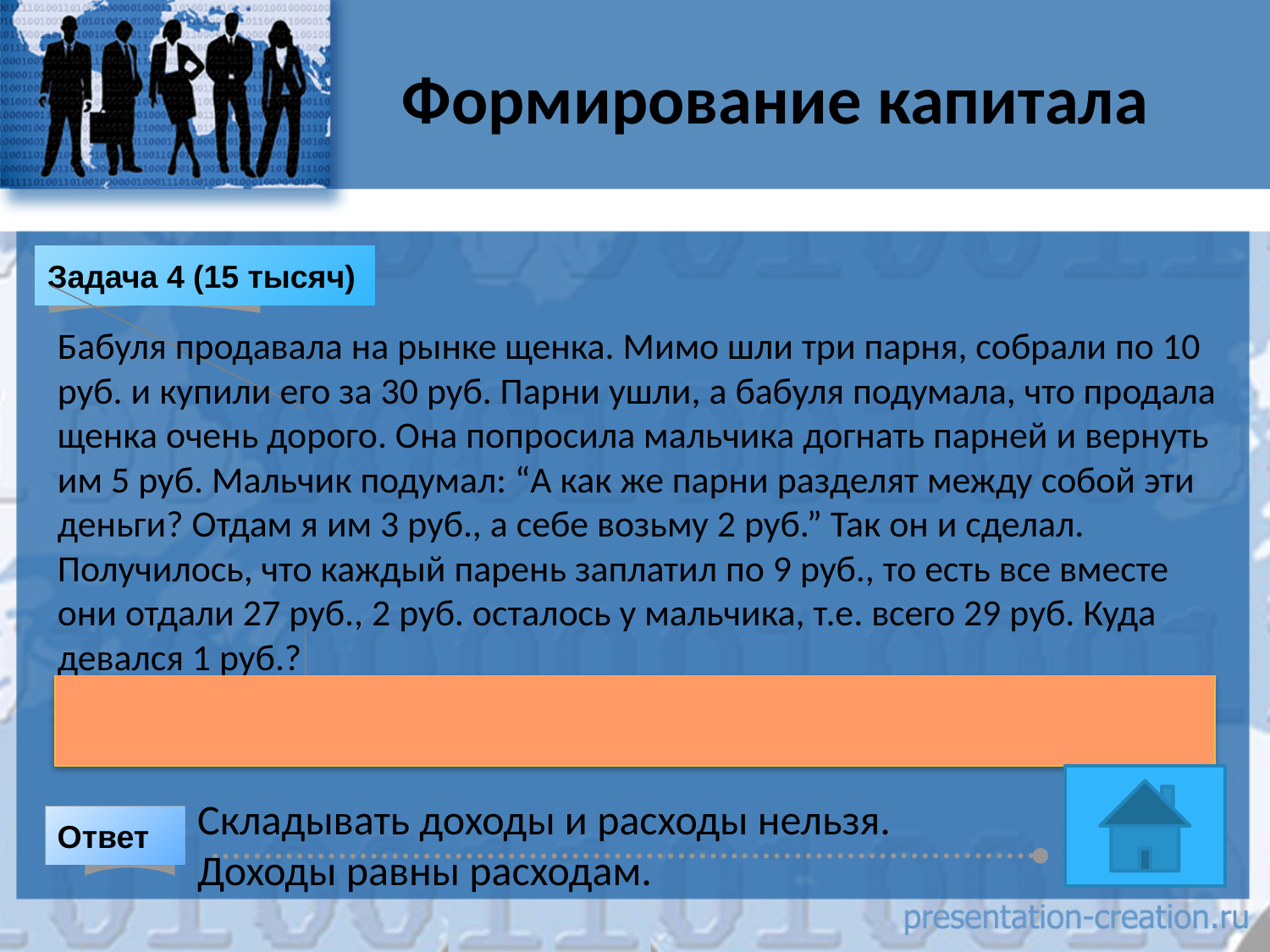

# Формирование капитала
Задача 4 (15 тысяч)

Бабуля продавала на рынке щенка. Мимо шли три парня, собрали по 10 руб. и купили его за 30 руб. Парни ушли, а бабуля подумала, что продала щенка очень дорого. Она попросила мальчика догнать парней и вернуть им 5 руб. Мальчик подумал: “А как же парни разделят между собой эти деньги? Отдам я им 3 руб., а себе возьму 2 руб.” Так он и сделал. Получилось, что каждый парень заплатил по 9 руб., то есть все вместе они отдали 27 руб., 2 руб. осталось у мальчика, т.е. всего 29 руб. Куда девался 1 руб.?

Складывать доходы и расходы нельзя.
Доходы равны расходам.
Ответ